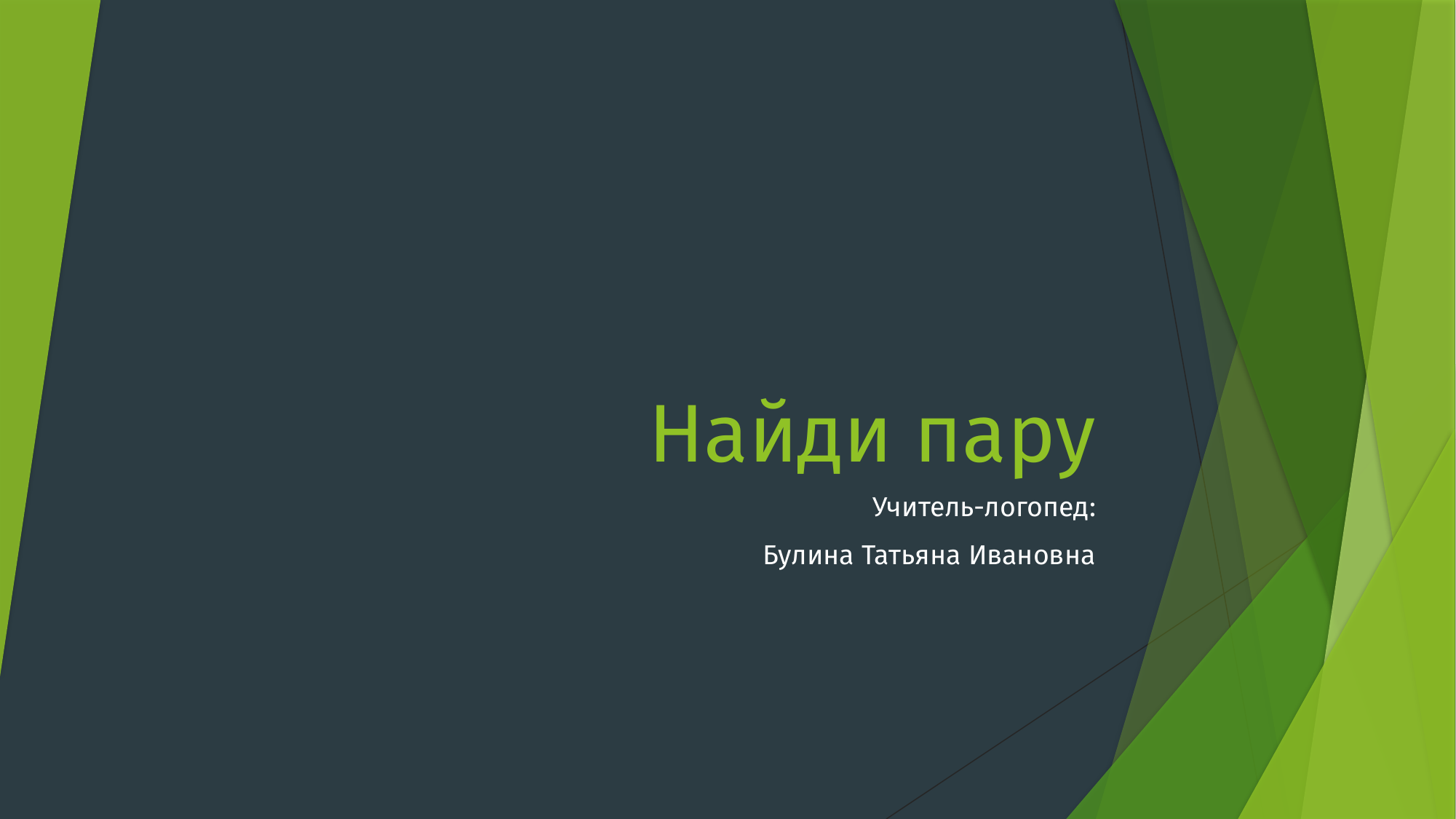

# Найди пару
Учитель-логопед:
Булина Татьяна Ивановна